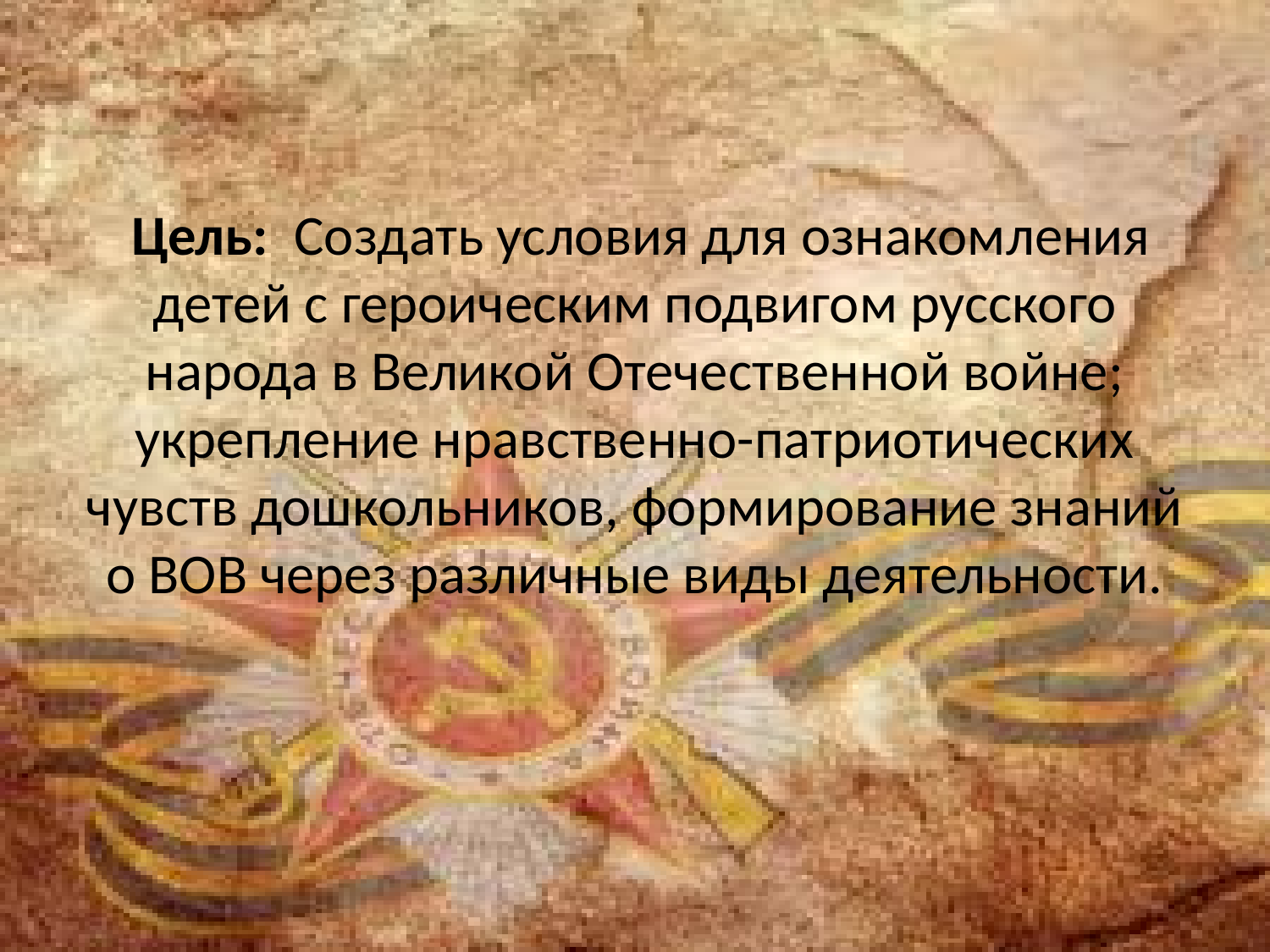

# Цель:  Создать условия для ознакомления детей с героическим подвигом русского народа в Великой Отечественной войне; укрепление нравственно-патриотических чувств дошкольников, формирование знаний о ВОВ через различные виды деятельности.